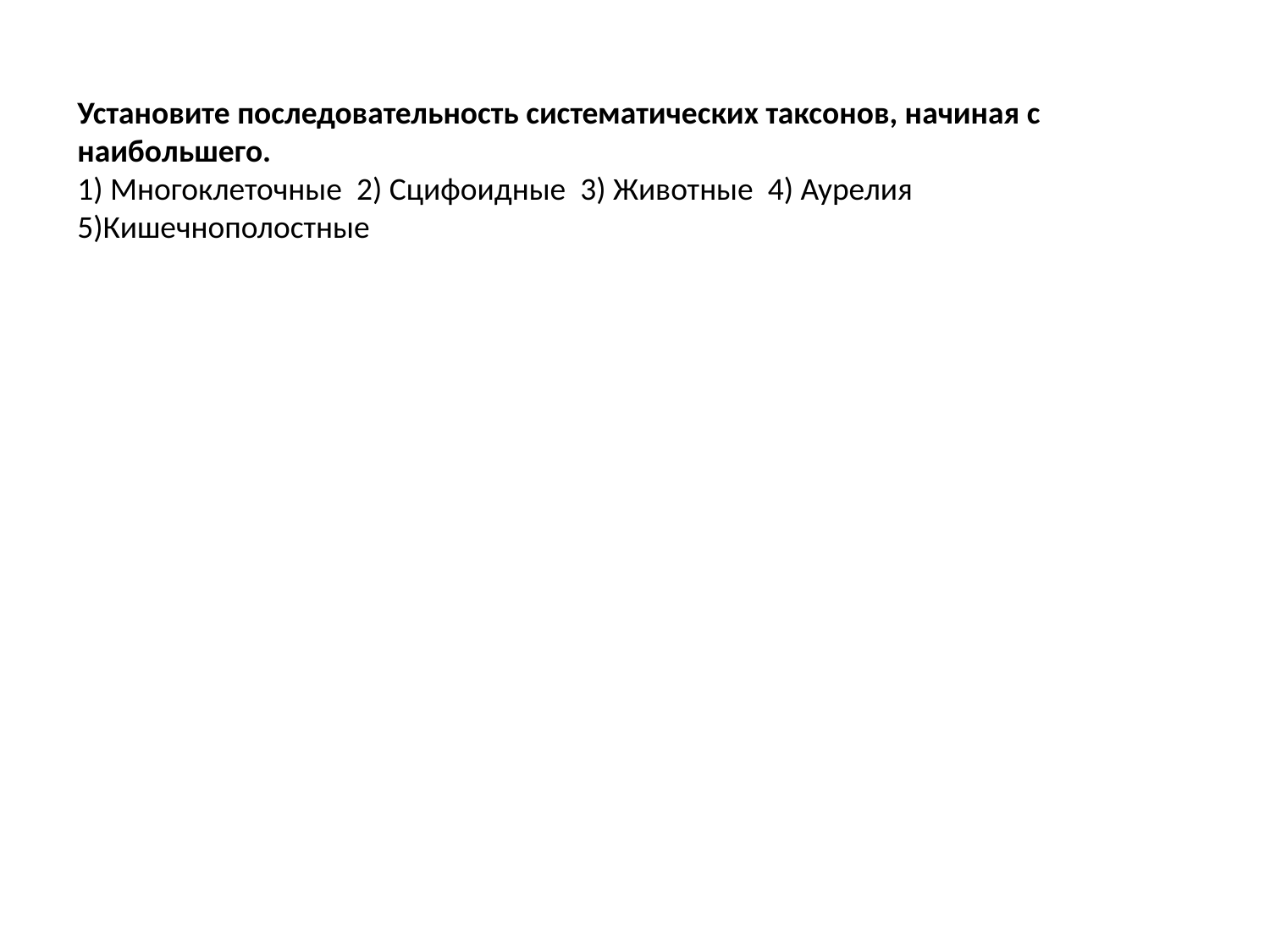

Установите последовательность систематических таксонов, начиная с наибольшего.
1) Многоклеточные  2) Сцифоидные  3) Животные  4) Аурелия 5)Кишечнополостные